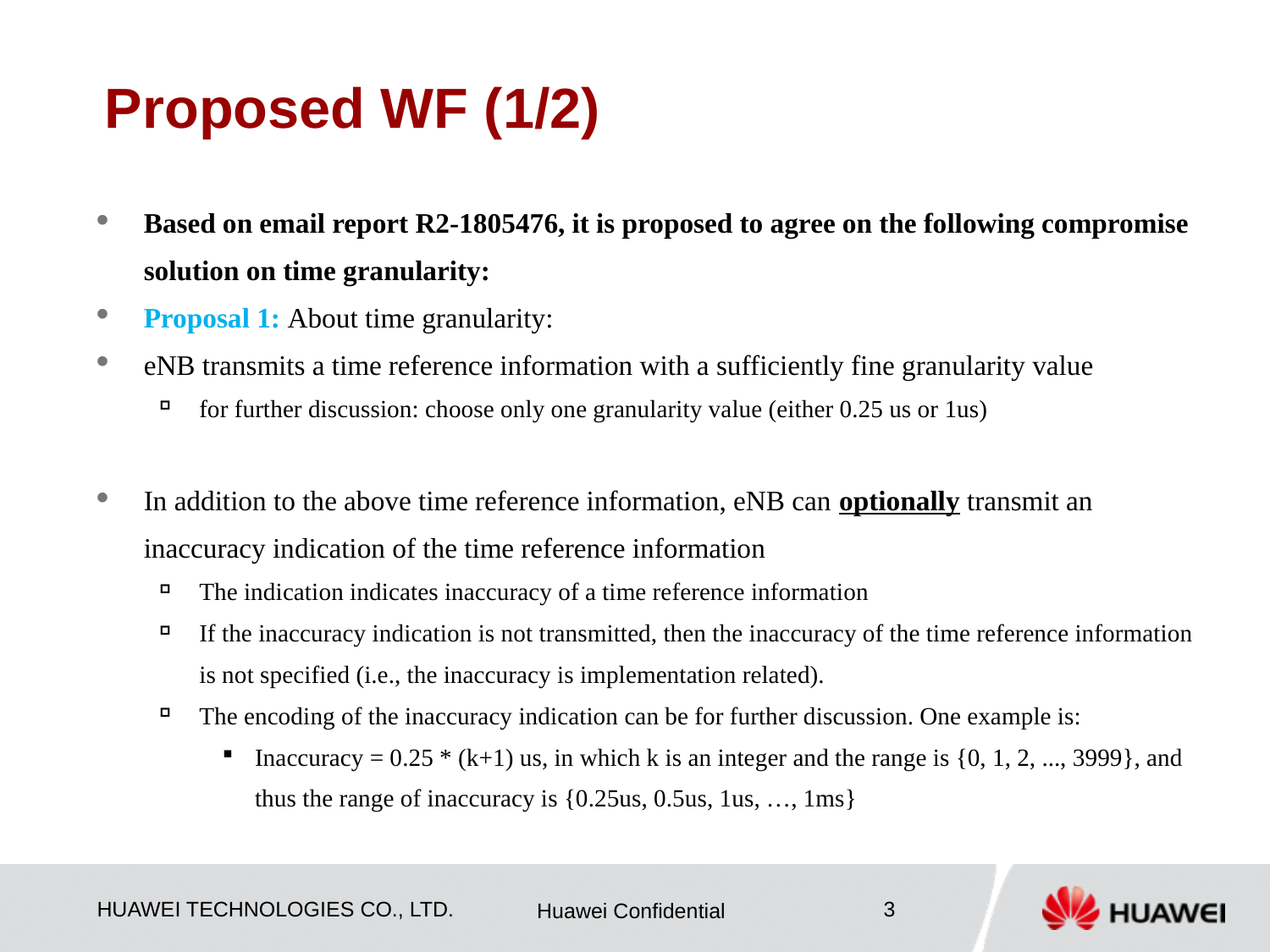

# Proposed WF (1/2)
Based on email report R2-1805476, it is proposed to agree on the following compromise solution on time granularity:
Proposal 1: About time granularity:
eNB transmits a time reference information with a sufficiently fine granularity value
for further discussion: choose only one granularity value (either 0.25 us or 1us)

In addition to the above time reference information, eNB can optionally transmit an inaccuracy indication of the time reference information
The indication indicates inaccuracy of a time reference information
If the inaccuracy indication is not transmitted, then the inaccuracy of the time reference information is not specified (i.e., the inaccuracy is implementation related).
The encoding of the inaccuracy indication can be for further discussion. One example is:
Inaccuracy = 0.25 * (k+1) us, in which k is an integer and the range is {0, 1, 2, ..., 3999}, and thus the range of inaccuracy is {0.25us, 0.5us, 1us, …, 1ms}